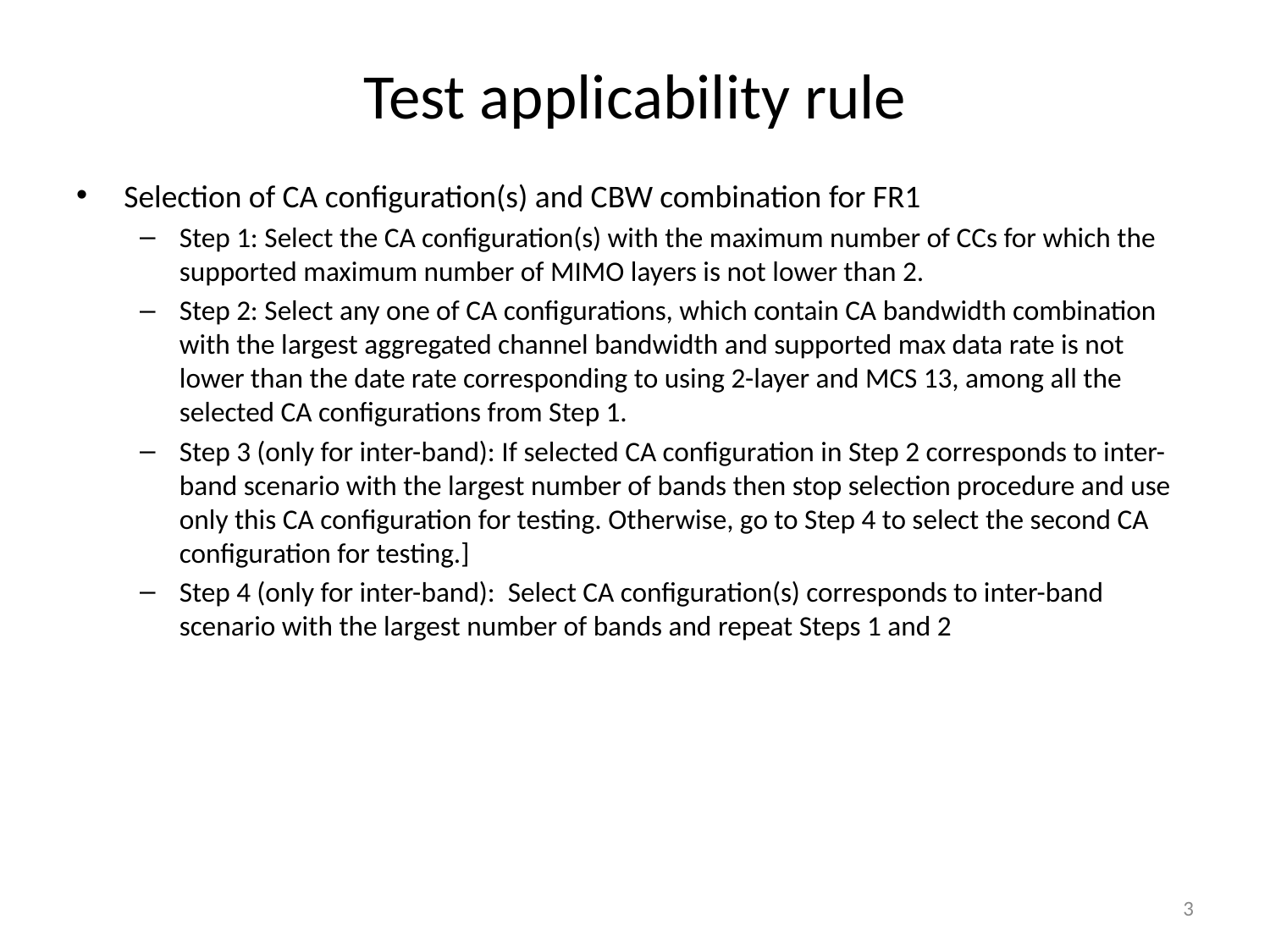

# Test applicability rule
Selection of CA configuration(s) and CBW combination for FR1
Step 1: Select the CA configuration(s) with the maximum number of CCs for which the supported maximum number of MIMO layers is not lower than 2.
Step 2: Select any one of CA configurations, which contain CA bandwidth combination with the largest aggregated channel bandwidth and supported max data rate is not lower than the date rate corresponding to using 2-layer and MCS 13, among all the selected CA configurations from Step 1.
Step 3 (only for inter-band): If selected CA configuration in Step 2 corresponds to inter-band scenario with the largest number of bands then stop selection procedure and use only this CA configuration for testing. Otherwise, go to Step 4 to select the second CA configuration for testing.]
Step 4 (only for inter-band):  Select CA configuration(s) corresponds to inter-band scenario with the largest number of bands and repeat Steps 1 and 2

3